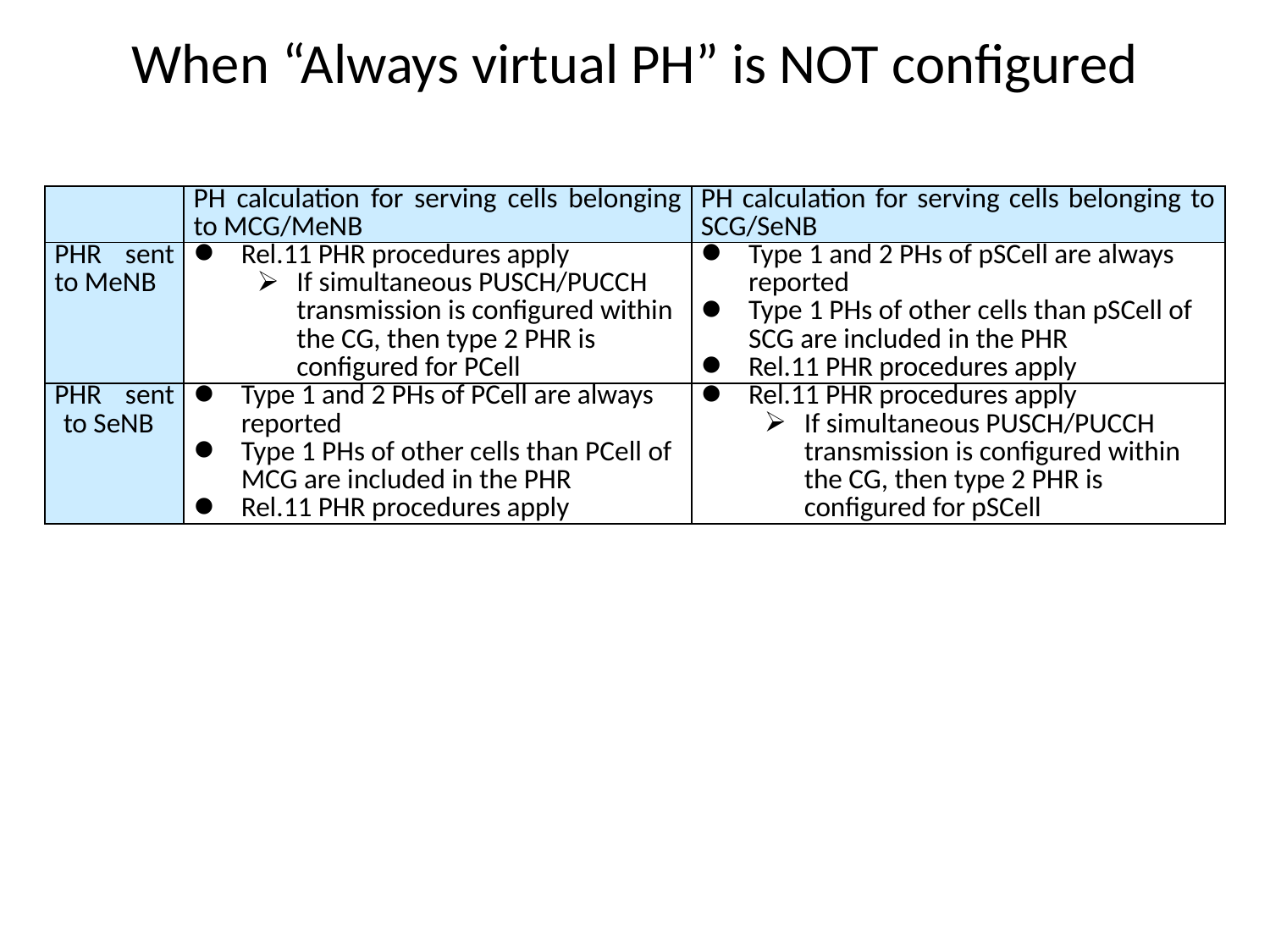

# When “Always virtual PH” is NOT configured
|  | PH calculation for serving cells belonging to MCG/MeNB | PH calculation for serving cells belonging to SCG/SeNB |
| --- | --- | --- |
| PHR sent to MeNB | Rel.11 PHR procedures apply If simultaneous PUSCH/PUCCH transmission is configured within the CG, then type 2 PHR is configured for PCell | Type 1 and 2 PHs of pSCell are always reported Type 1 PHs of other cells than pSCell of SCG are included in the PHR Rel.11 PHR procedures apply |
| PHR sent to SeNB | Type 1 and 2 PHs of PCell are always reported Type 1 PHs of other cells than PCell of MCG are included in the PHR Rel.11 PHR procedures apply | Rel.11 PHR procedures apply If simultaneous PUSCH/PUCCH transmission is configured within the CG, then type 2 PHR is configured for pSCell |